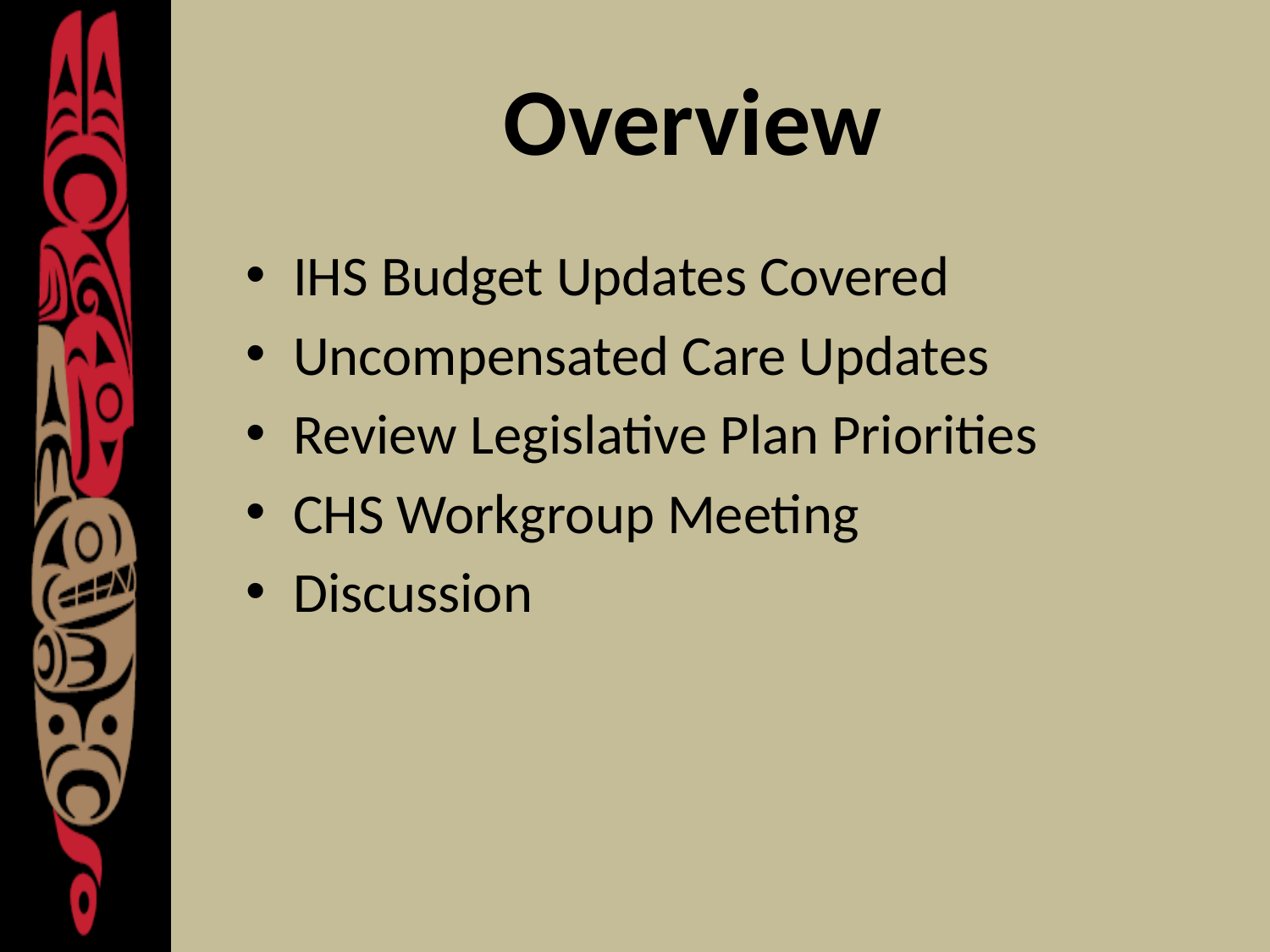

# Overview
IHS Budget Updates Covered
Uncompensated Care Updates
Review Legislative Plan Priorities
CHS Workgroup Meeting
Discussion